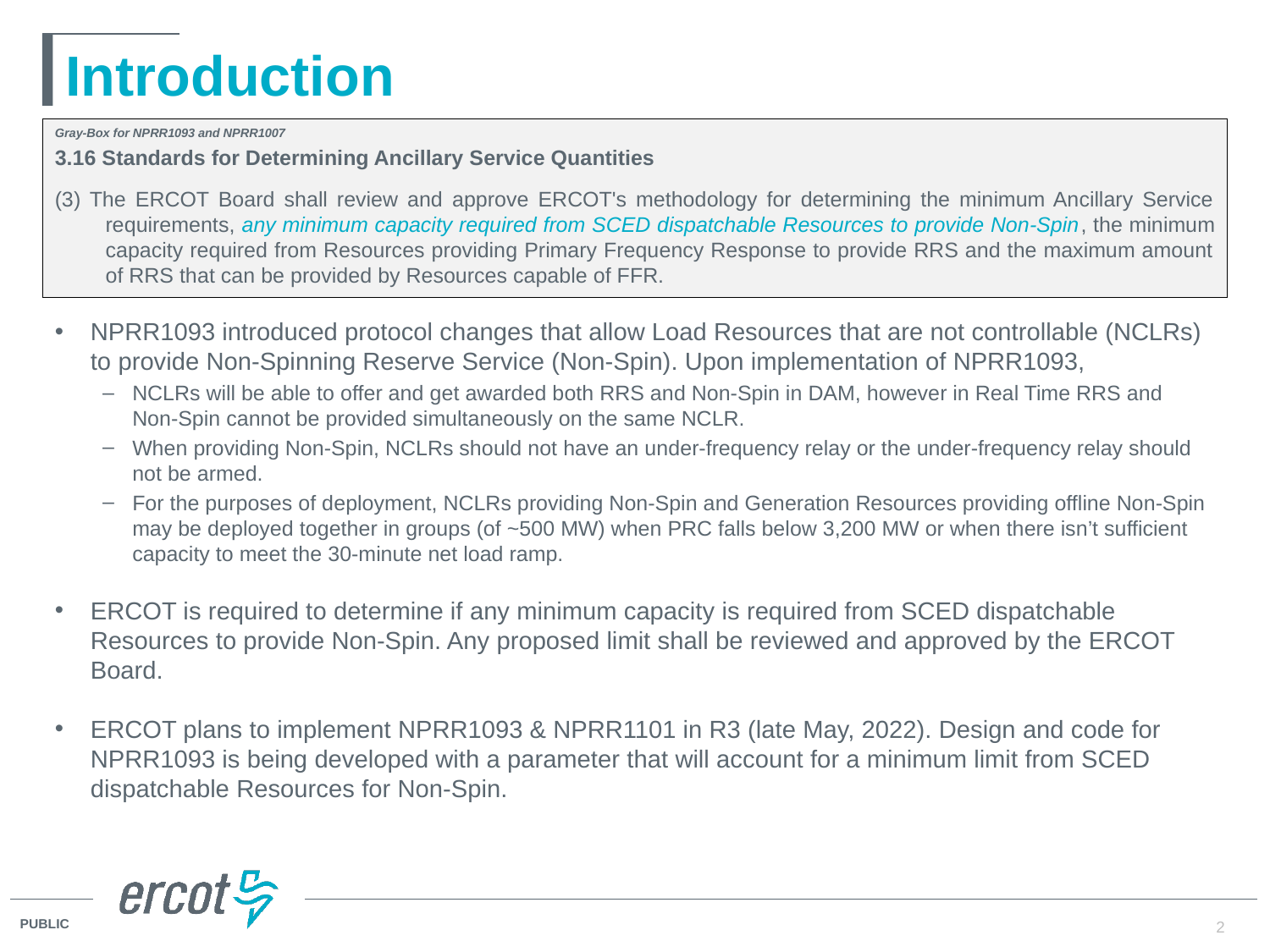

# Introduction

NPRR1093 introduced protocol changes that allow Load Resources that are not controllable (NCLRs) to provide Non-Spinning Reserve Service (Non-Spin). Upon implementation of NPRR1093,
NCLRs will be able to offer and get awarded both RRS and Non-Spin in DAM, however in Real Time RRS and Non-Spin cannot be provided simultaneously on the same NCLR.
When providing Non-Spin, NCLRs should not have an under-frequency relay or the under-frequency relay should not be armed.
For the purposes of deployment, NCLRs providing Non-Spin and Generation Resources providing offline Non-Spin may be deployed together in groups (of ~500 MW) when PRC falls below 3,200 MW or when there isn’t sufficient capacity to meet the 30-minute net load ramp.

ERCOT is required to determine if any minimum capacity is required from SCED dispatchable Resources to provide Non-Spin. Any proposed limit shall be reviewed and approved by the ERCOT Board.

ERCOT plans to implement NPRR1093 & NPRR1101 in R3 (late May, 2022). Design and code for NPRR1093 is being developed with a parameter that will account for a minimum limit from SCED dispatchable Resources for Non-Spin.
Gray-Box for NPRR1093 and NPRR1007
3.16 Standards for Determining Ancillary Service Quantities

(3) The ERCOT Board shall review and approve ERCOT's methodology for determining the minimum Ancillary Service requirements, any minimum capacity required from SCED dispatchable Resources to provide Non-Spin, the minimum capacity required from Resources providing Primary Frequency Response to provide RRS and the maximum amount of RRS that can be provided by Resources capable of FFR.
2